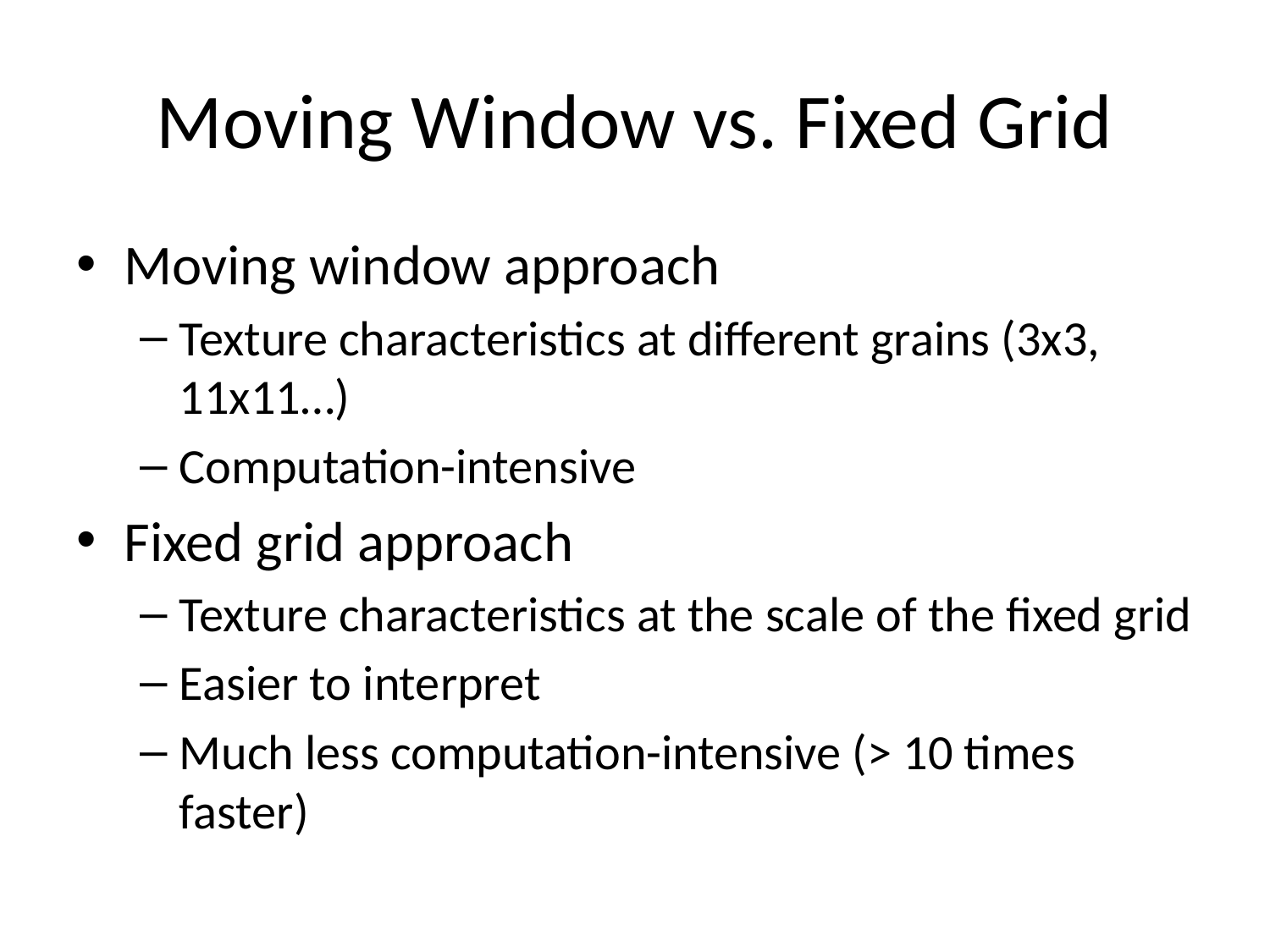

# Moving Window vs. Fixed Grid
Moving window approach
Texture characteristics at different grains (3x3, 11x11…)
Computation-intensive
Fixed grid approach
Texture characteristics at the scale of the fixed grid
Easier to interpret
Much less computation-intensive (> 10 times faster)